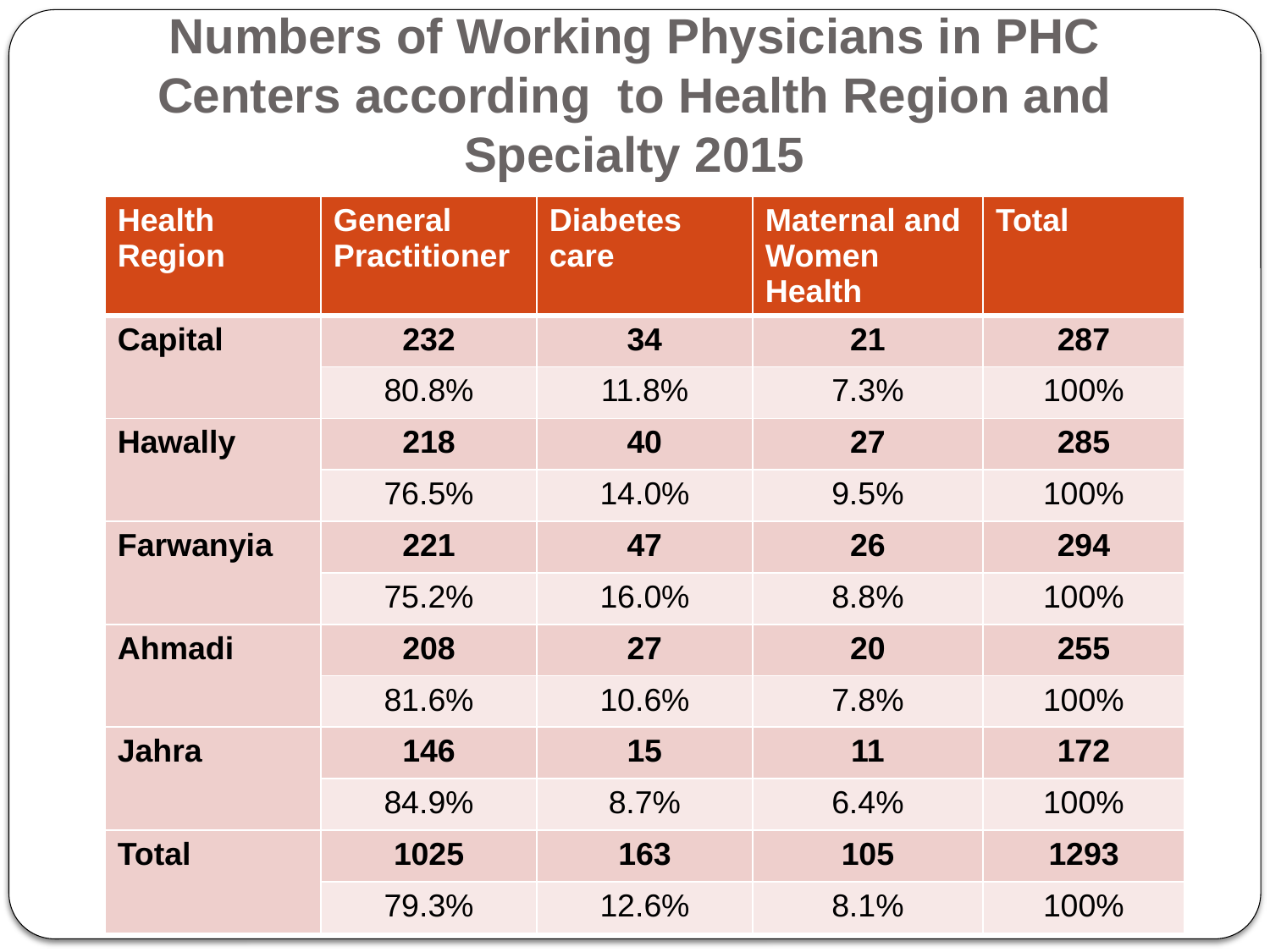

# Numbers of Working Physicians in PHC Centers according  to Health Region and Specialty 2015
| Health Region | General Practitioner | Diabetes care | Maternal and Women Health | Total |
| --- | --- | --- | --- | --- |
| Capital | 232 | 34 | 21 | 287 |
|  | 80.8% | 11.8% | 7.3% | 100% |
| Hawally | 218 | 40 | 27 | 285 |
|  | 76.5% | 14.0% | 9.5% | 100% |
| Farwanyia | 221 | 47 | 26 | 294 |
|  | 75.2% | 16.0% | 8.8% | 100% |
| Ahmadi | 208 | 27 | 20 | 255 |
|  | 81.6% | 10.6% | 7.8% | 100% |
| Jahra | 146 | 15 | 11 | 172 |
|  | 84.9% | 8.7% | 6.4% | 100% |
| Total | 1025 | 163 | 105 | 1293 |
|  | 79.3% | 12.6% | 8.1% | 100% |